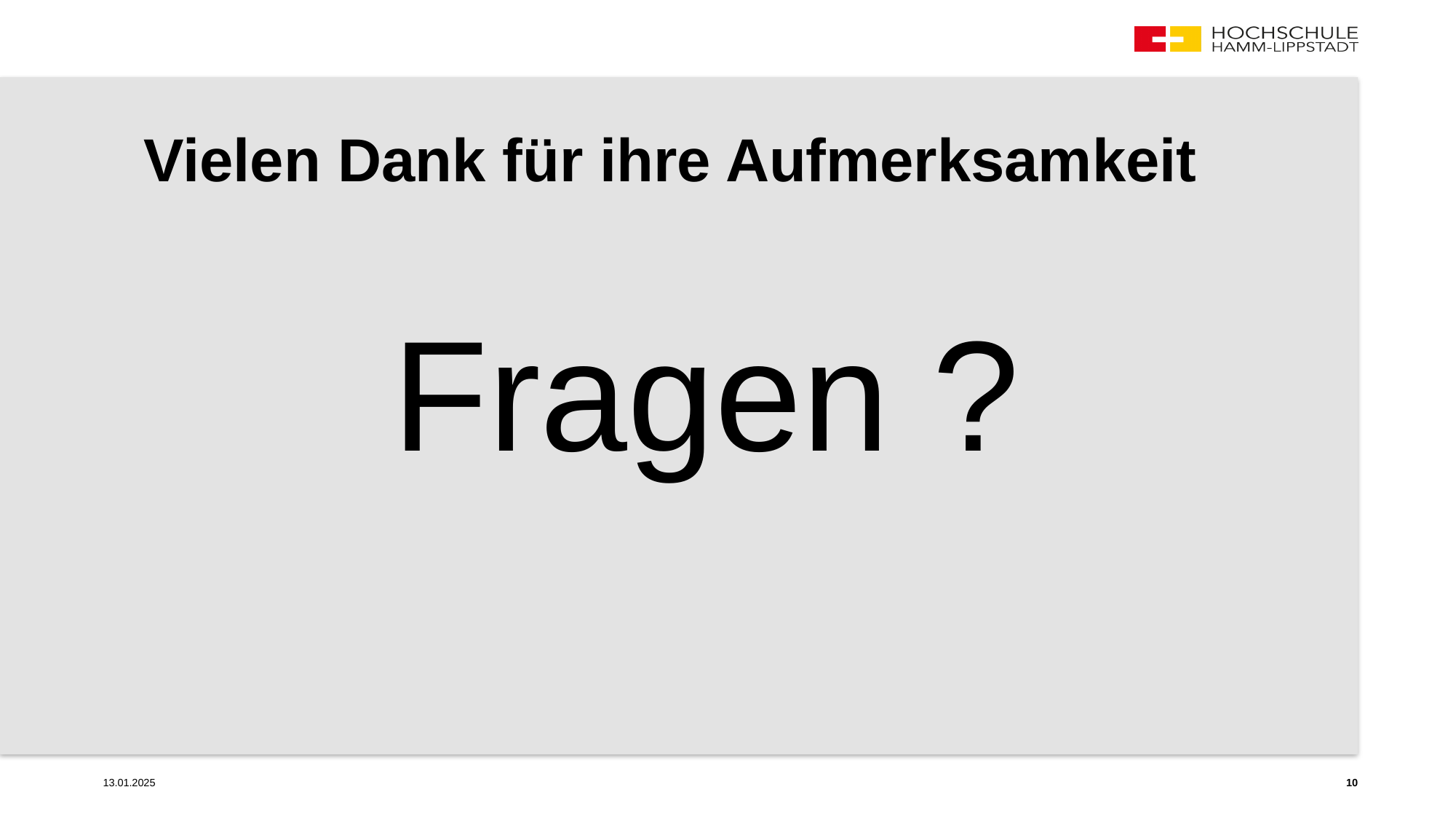

# Vielen Dank für ihre Aufmerksamkeit
Fragen ?
13.01.2025
10